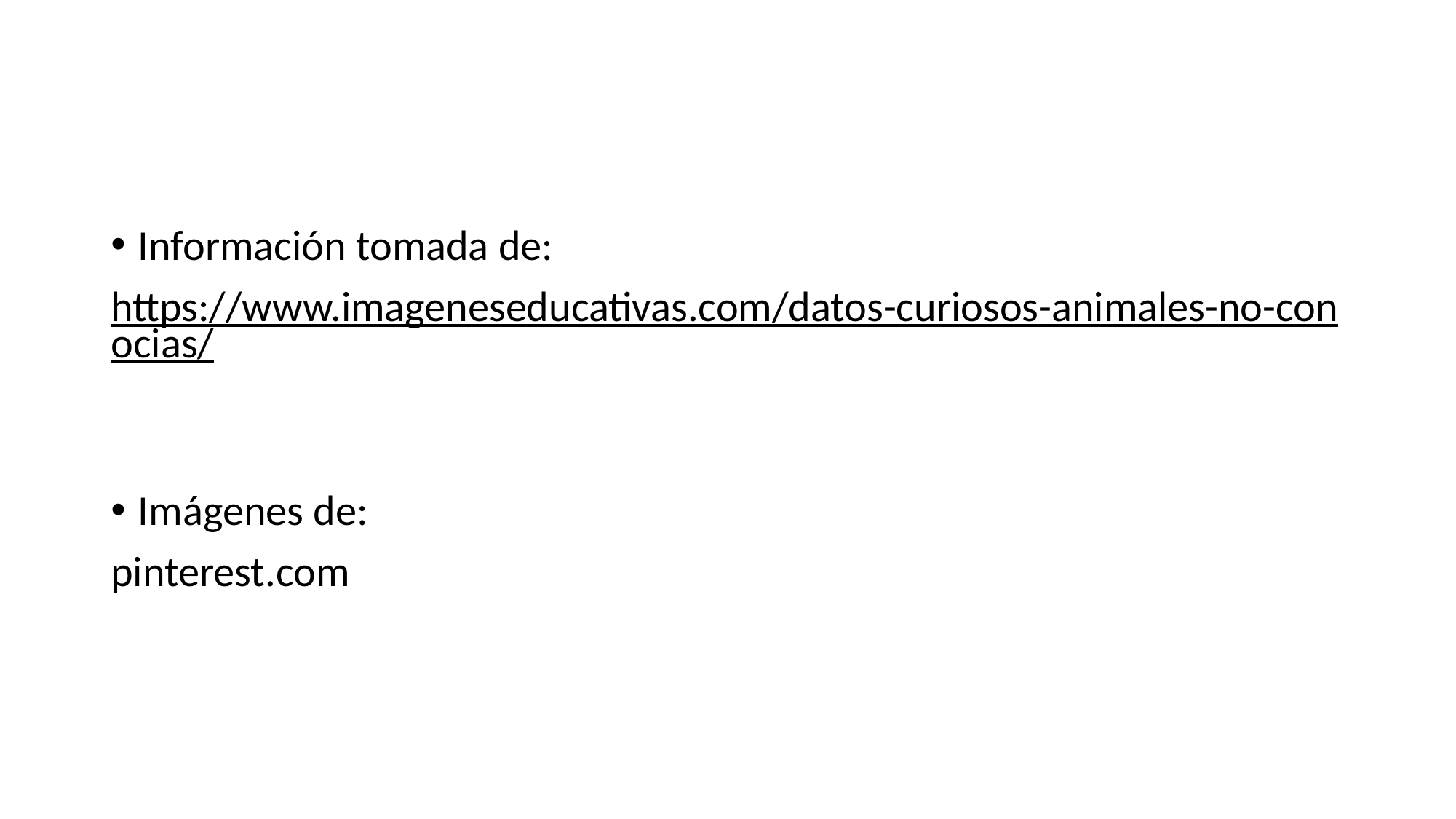

#
Información tomada de:
https://www.imageneseducativas.com/datos-curiosos-animales-no-conocias/

Imágenes de:
pinterest.com